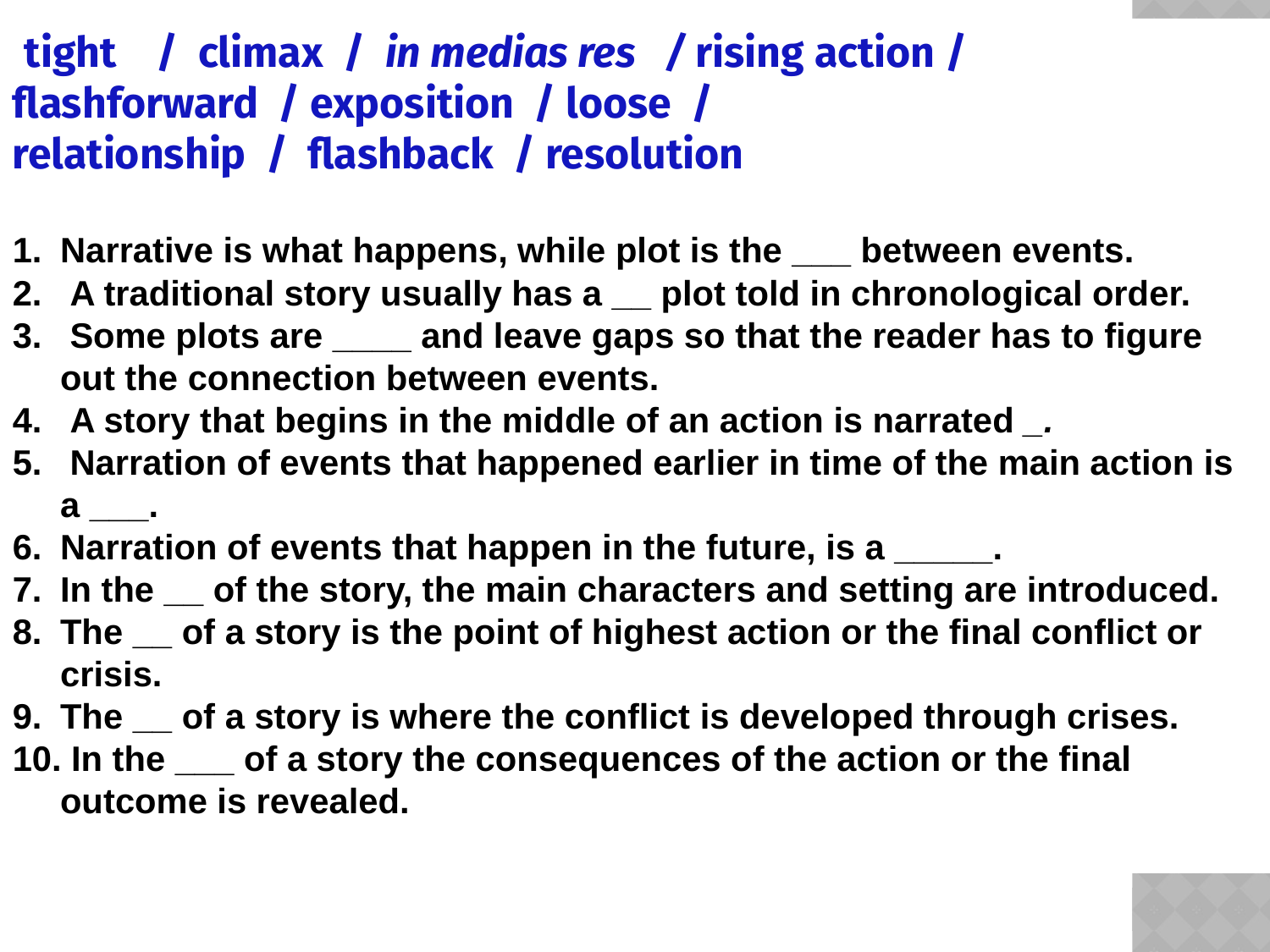

tight    /  climax  /  in medias res   / rising action / flashforward  / exposition  / loose  /
relationship  /  flashback  / resolution

Narrative is what happens, while plot is the ___ between events.
 A traditional story usually has a __ plot told in chronological order.
 Some plots are ____ and leave gaps so that the reader has to figure out the connection between events.
 A story that begins in the middle of an action is narrated _.
 Narration of events that happened earlier in time of the main action is a ___.
Narration of events that happen in the future, is a _____.
In the __ of the story, the main characters and setting are introduced.
The __ of a story is the point of highest action or the final conflict or crisis.
The __ of a story is where the conflict is developed through crises.
 In the ___ of a story the consequences of the action or the final outcome is revealed.